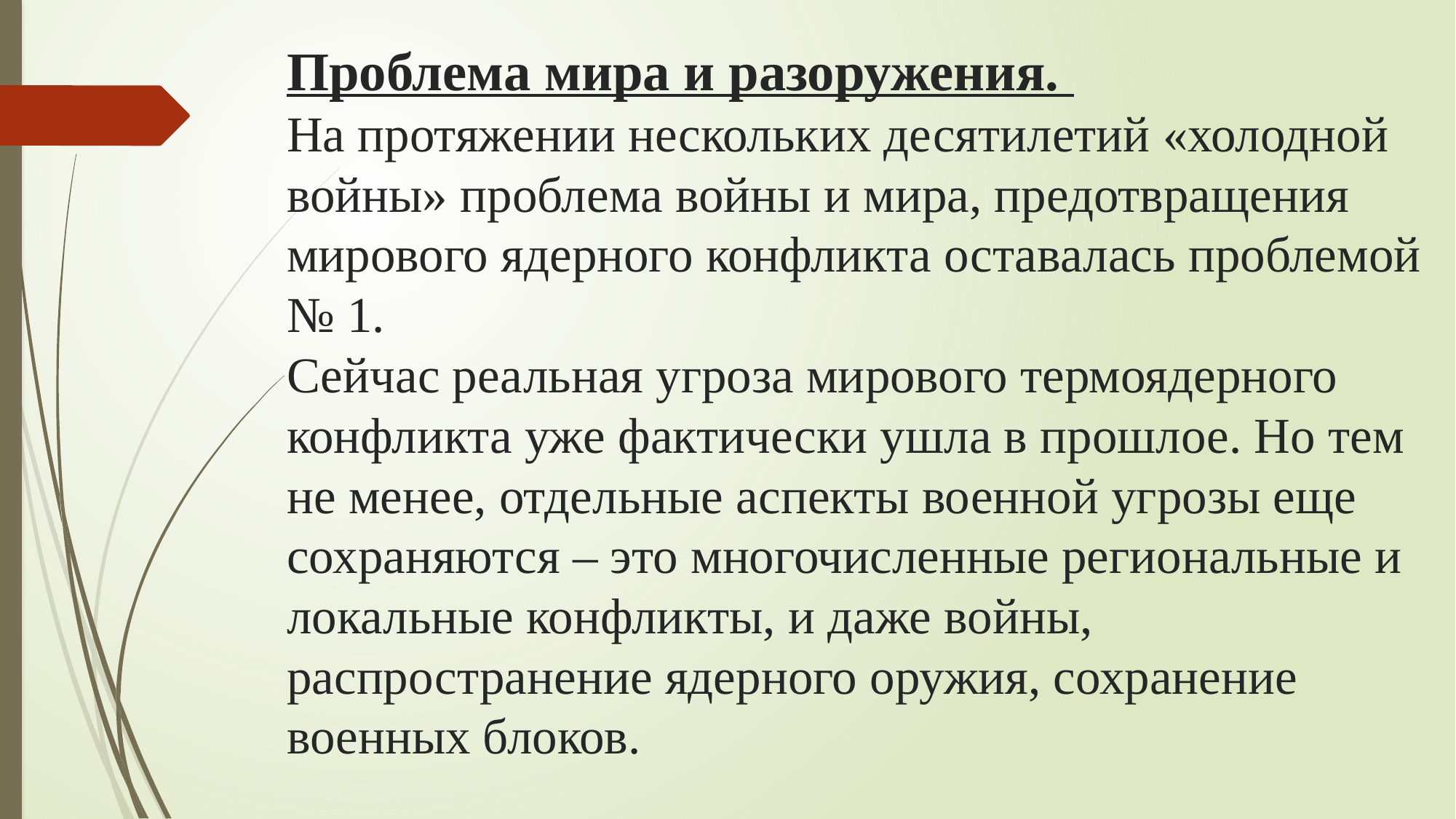

# Проблема мира и разоружения. На протяжении нескольких десятилетий «холодной войны» проблема войны и мира, предотвращения мирового ядерного конфликта оставалась проблемой № 1. Сейчас реальная угроза мирового термоядерного конфликта уже фактически ушла в прошлое. Но тем не менее, отдельные аспекты военной угрозы еще сохраняются – это многочисленные региональные и локальные конфликты, и даже войны, распространение ядерного оружия, сохранение военных блоков.